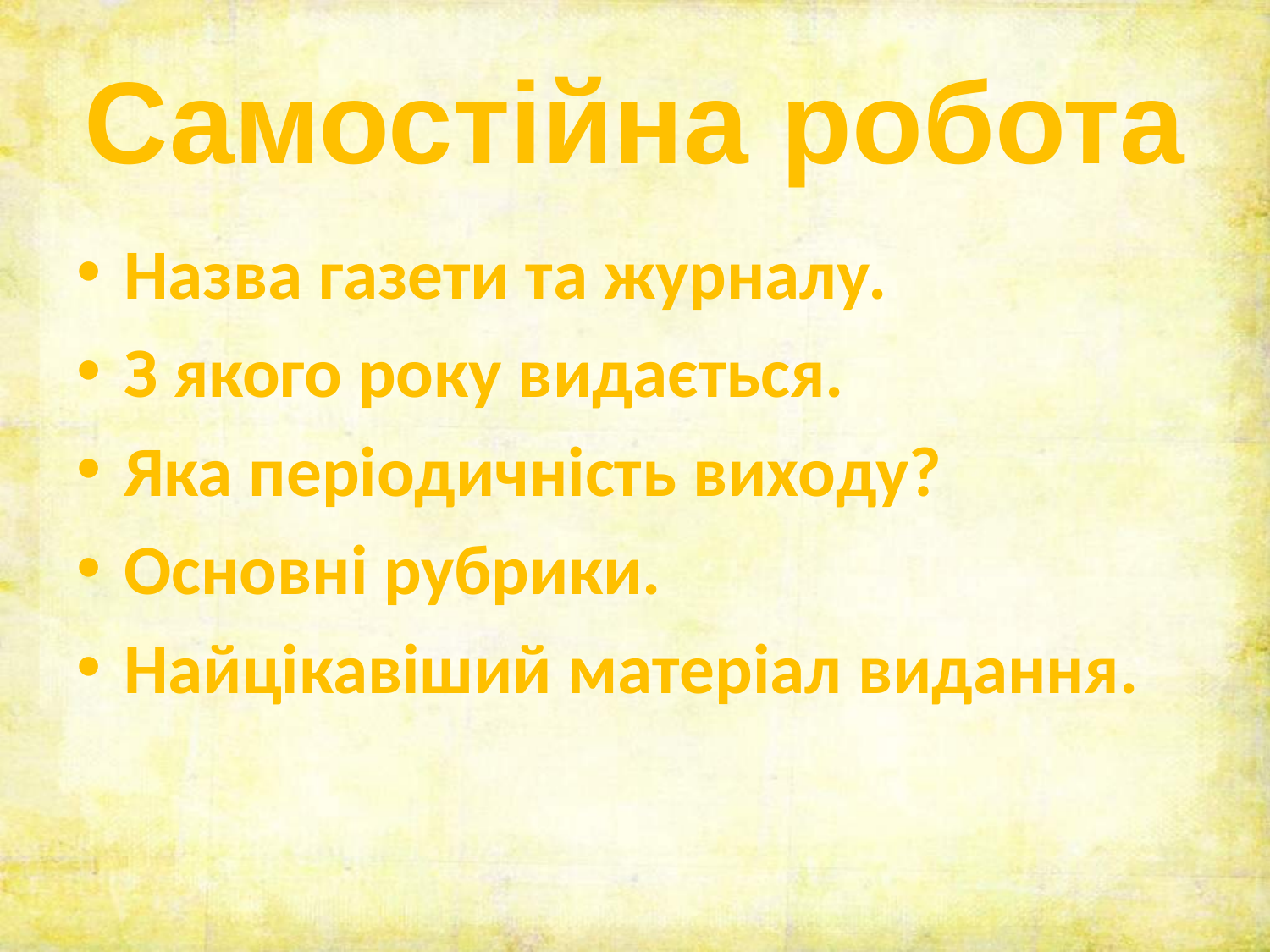

# Самостійна робота
Назва газети та журналу.
З якого року видається.
Яка періодичність виходу?
Основні рубрики.
Найцікавіший матеріал видання.